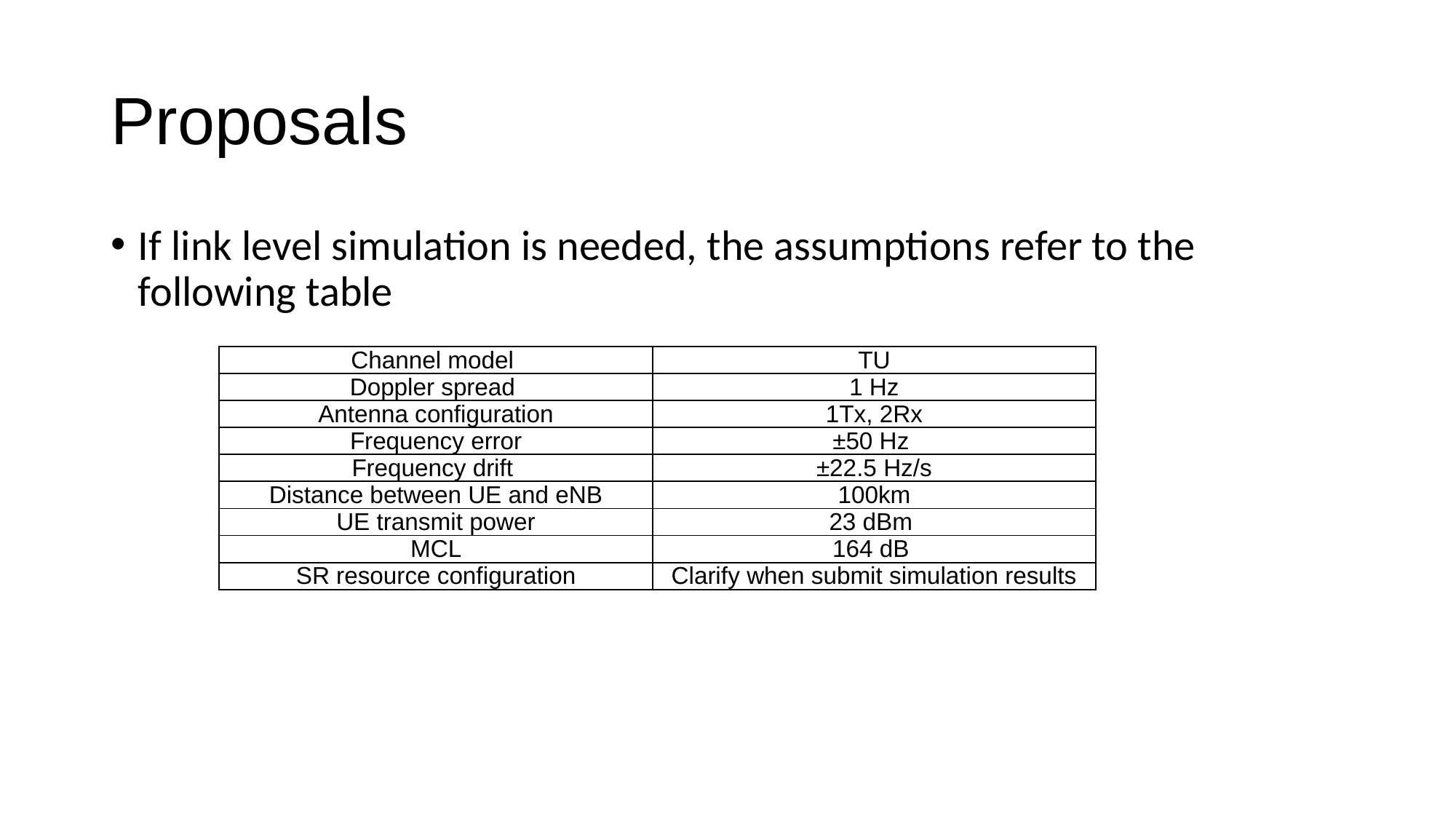

# Proposals
If link level simulation is needed, the assumptions refer to the following table

| Channel model | TU |
| --- | --- |
| Doppler spread | 1 Hz |
| Antenna configuration | 1Tx, 2Rx |
| Frequency error | ±50 Hz |
| Frequency drift | ±22.5 Hz/s |
| Distance between UE and eNB | 100km |
| UE transmit power | 23 dBm |
| MCL | 164 dB |
| SR resource configuration | Clarify when submit simulation results |